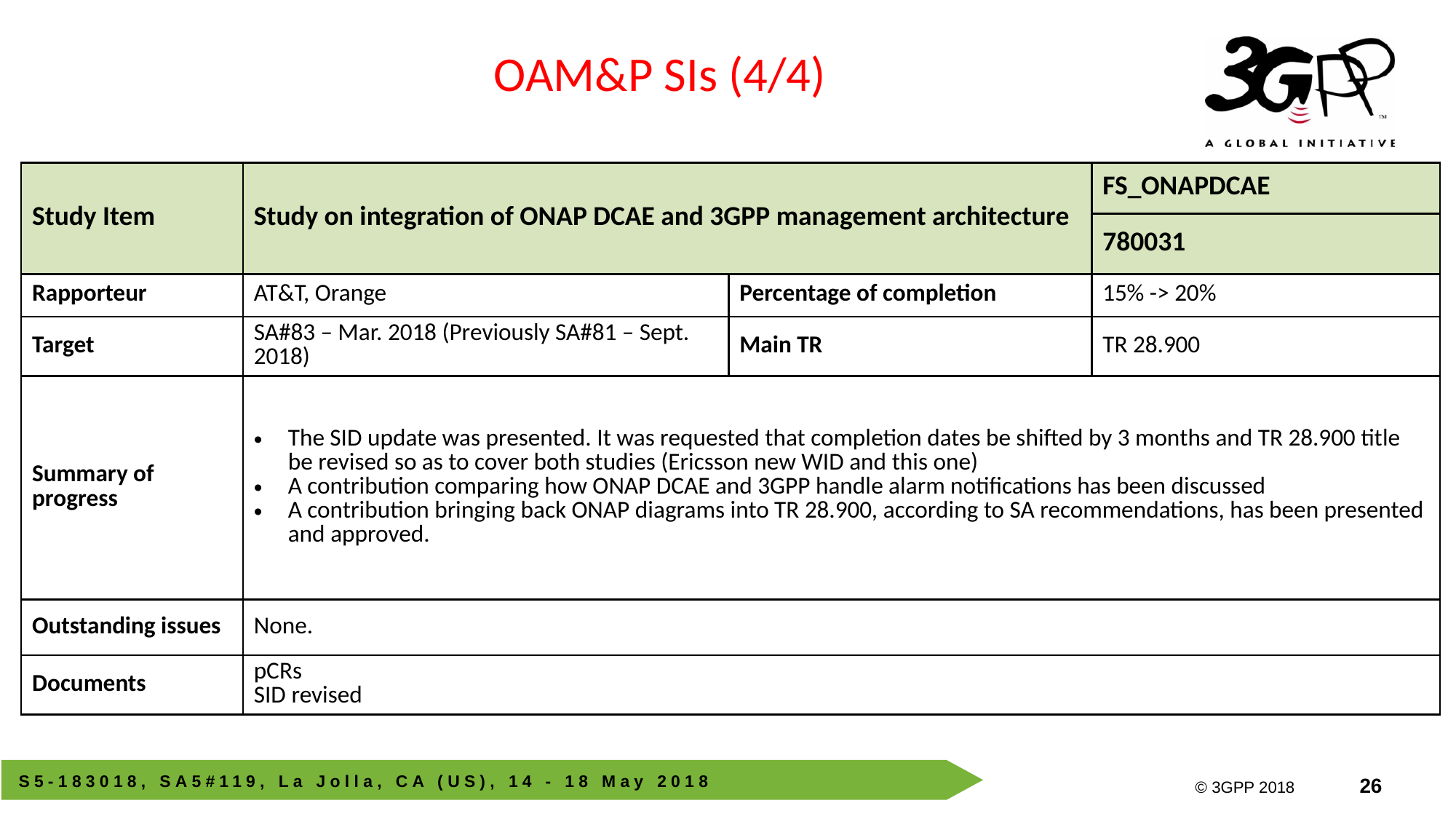

OAM&P SIs (4/4)
| Study Item | Study on integration of ONAP DCAE and 3GPP management architecture |  | FS\_ONAPDCAE |
| --- | --- | --- | --- |
|  |  |  | 780031 |
| Rapporteur | AT&T, Orange | Percentage of completion | 15% -> 20% |
| Target | SA#83 – Mar. 2018 (Previously SA#81 – Sept. 2018) | Main TR | TR 28.900 |
| Summary of progress | The SID update was presented. It was requested that completion dates be shifted by 3 months and TR 28.900 title be revised so as to cover both studies (Ericsson new WID and this one) A contribution comparing how ONAP DCAE and 3GPP handle alarm notifications has been discussed A contribution bringing back ONAP diagrams into TR 28.900, according to SA recommendations, has been presented and approved. |  |  |
| Outstanding issues | None. |  |  |
| Documents | pCRs SID revised |  |  |